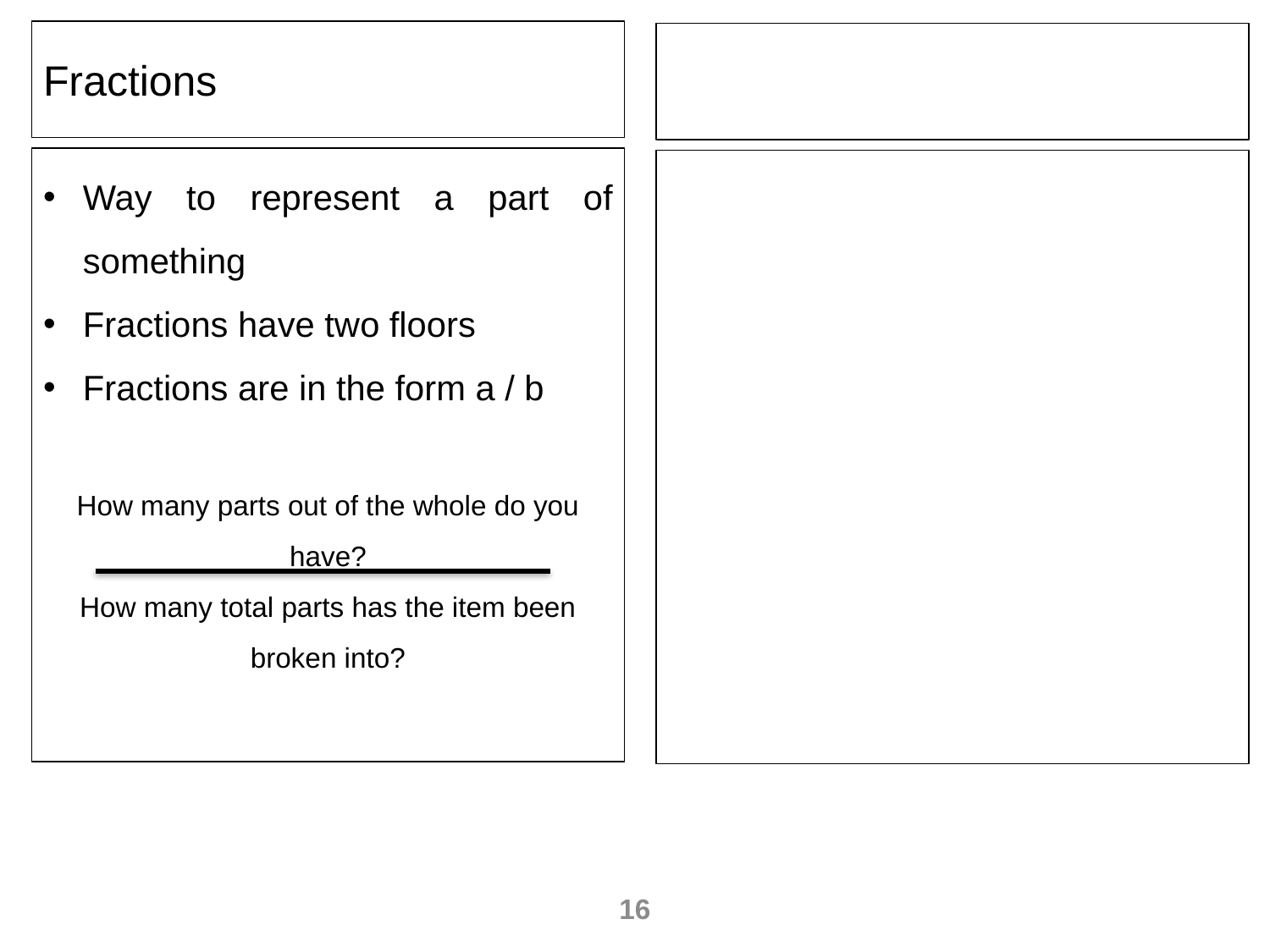

Fractions

Way to represent a part of something
Fractions have two floors
Fractions are in the form a / b

How many parts out of the whole do you have?
How many total parts has the item been broken into?

16